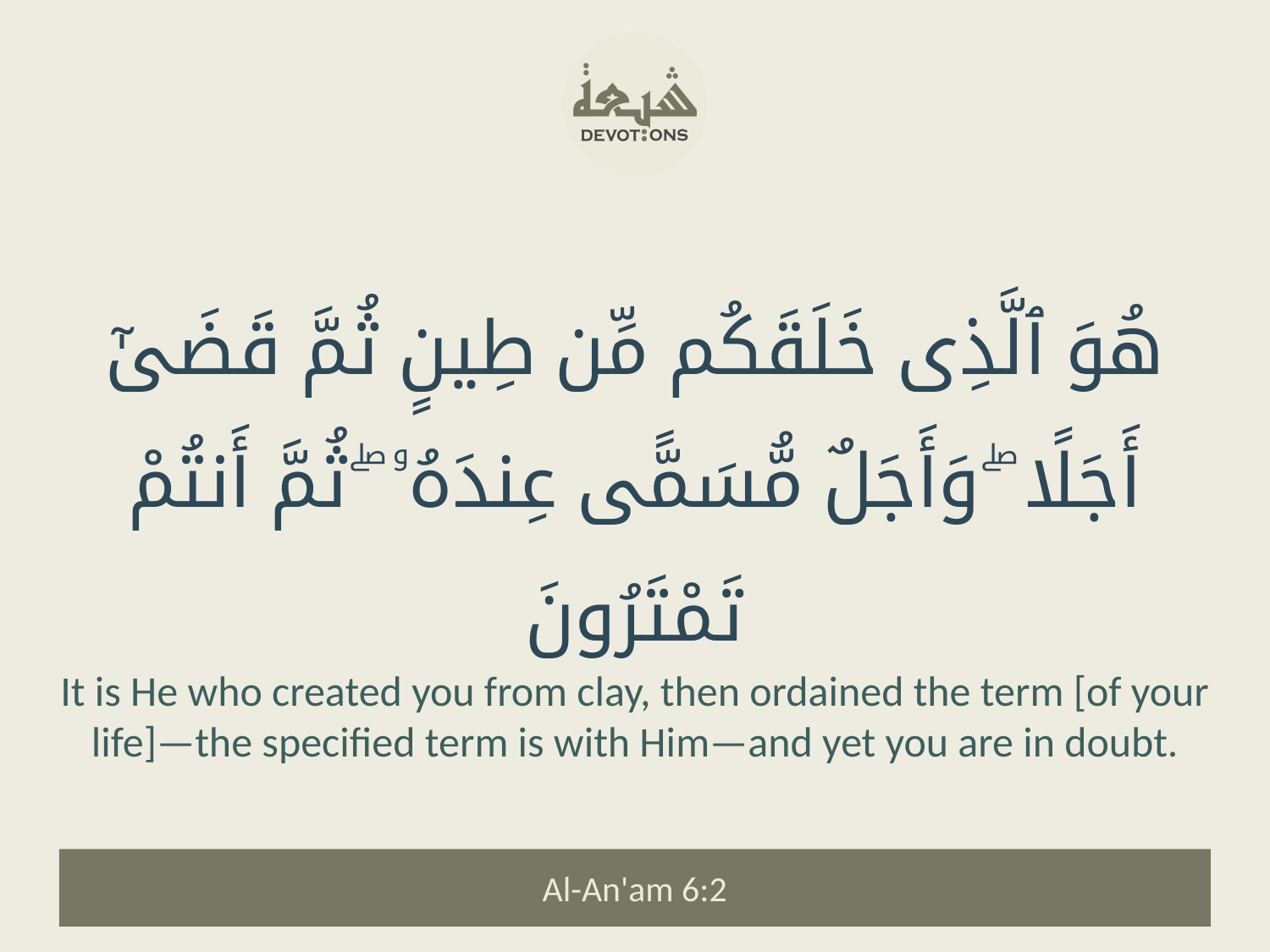

هُوَ ٱلَّذِى خَلَقَكُم مِّن طِينٍ ثُمَّ قَضَىٰٓ أَجَلًا ۖ وَأَجَلٌ مُّسَمًّى عِندَهُۥ ۖ ثُمَّ أَنتُمْ تَمْتَرُونَ
It is He who created you from clay, then ordained the term [of your life]—the specified term is with Him—and yet you are in doubt.
Al-An'am 6:2